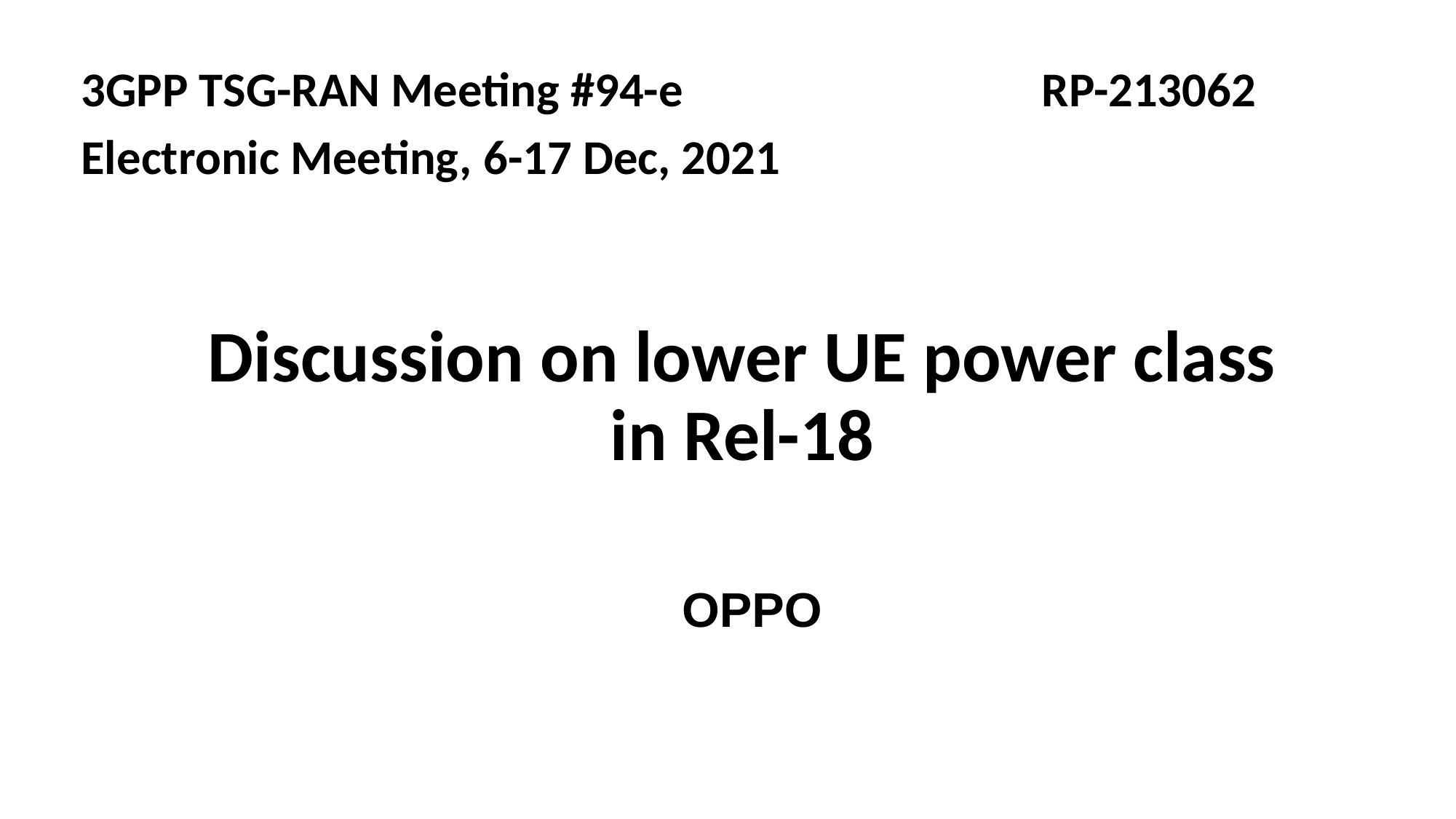

3GPP TSG-RAN Meeting #94-e	                            RP-213062
Electronic Meeting, 6-17 Dec, 2021
# Discussion on lower UE power class in Rel-18
OPPO